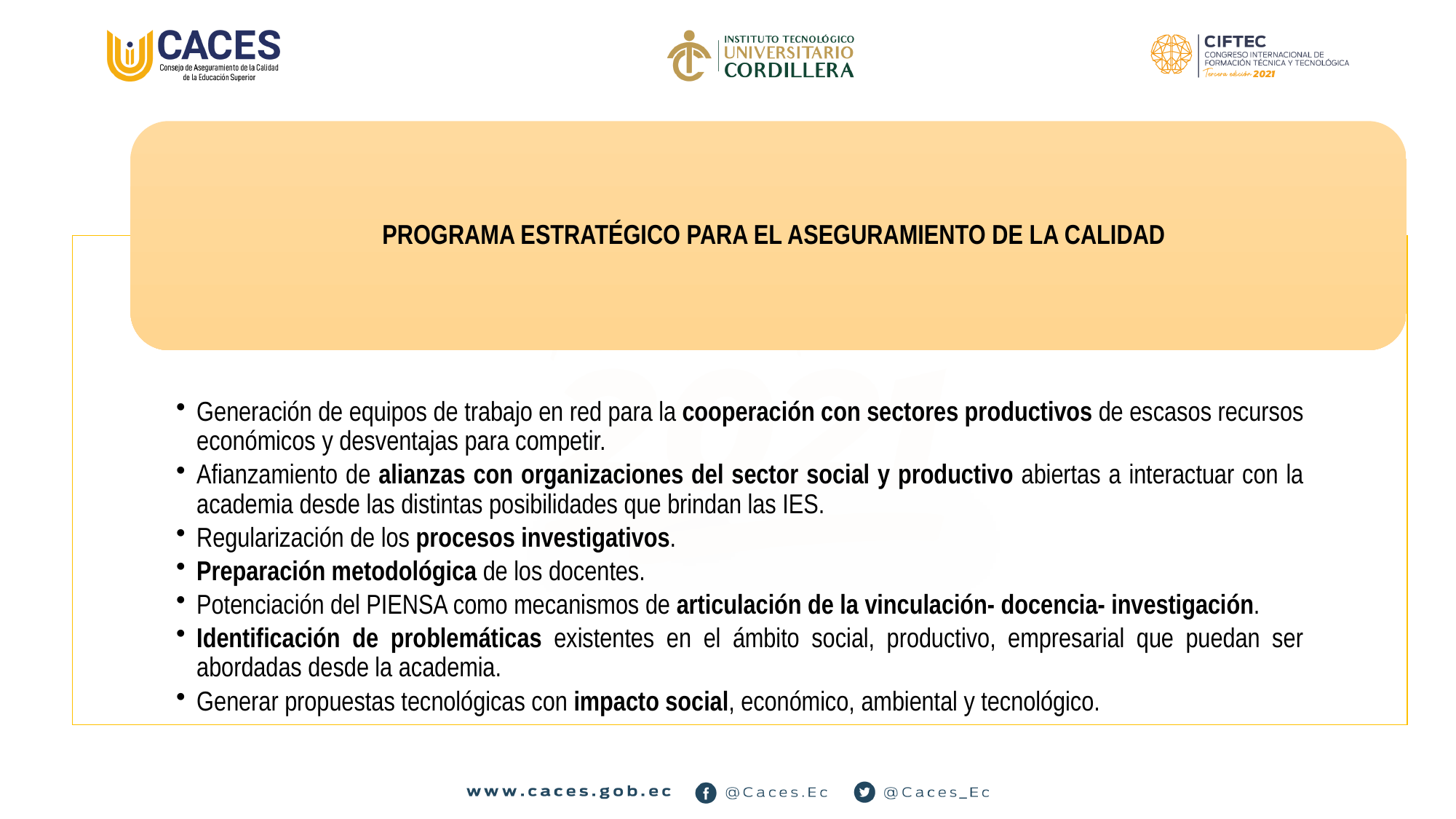

Generación de equipos de trabajo en red para la cooperación con sectores productivos de escasos recursos económicos y desventajas para competir.
Afianzamiento de alianzas con organizaciones del sector social y productivo abiertas a interactuar con la academia desde las distintas posibilidades que brindan las IES.
Regularización de los procesos investigativos.
Preparación metodológica de los docentes.
Potenciación del PIENSA como mecanismos de articulación de la vinculación- docencia- investigación.
Identificación de problemáticas existentes en el ámbito social, productivo, empresarial que puedan ser abordadas desde la academia.
Generar propuestas tecnológicas con impacto social, económico, ambiental y tecnológico.
PROGRAMA ESTRATÉGICO PARA EL ASEGURAMIENTO DE LA CALIDAD